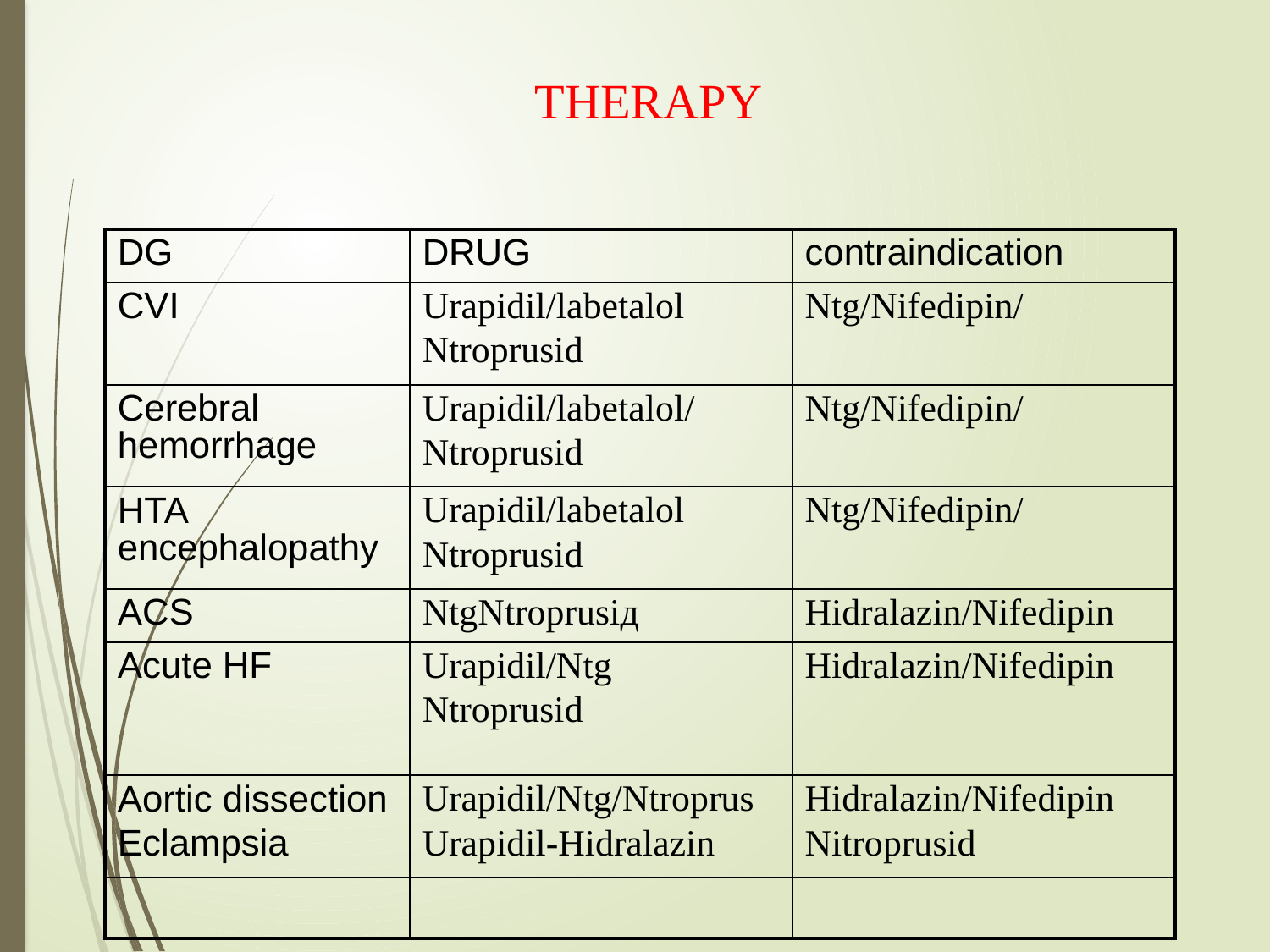

# THERAPY
| DG | DRUG | contraindication |
| --- | --- | --- |
| CVI | Urapidil/labetalol Ntroprusid | Ntg/Nifedipin/ |
| Cerebral hemorrhage | Urapidil/labetalol/ Ntroprusid | Ntg/Nifedipin/ |
| HTA encephalopathy | Urapidil/labetalol Ntroprusid | Ntg/Nifedipin/ |
| ACS | NtgNtroprusiд | Hidralazin/Nifedipin |
| Acute HF | Urapidil/Ntg Ntroprusid | Hidralazin/Nifedipin |
| Aortic dissection Eclampsia | Urapidil/Ntg/Ntroprus Urapidil-Hidralazin | Hidralazin/Nifedipin Nitroprusid |
|  |  |  |